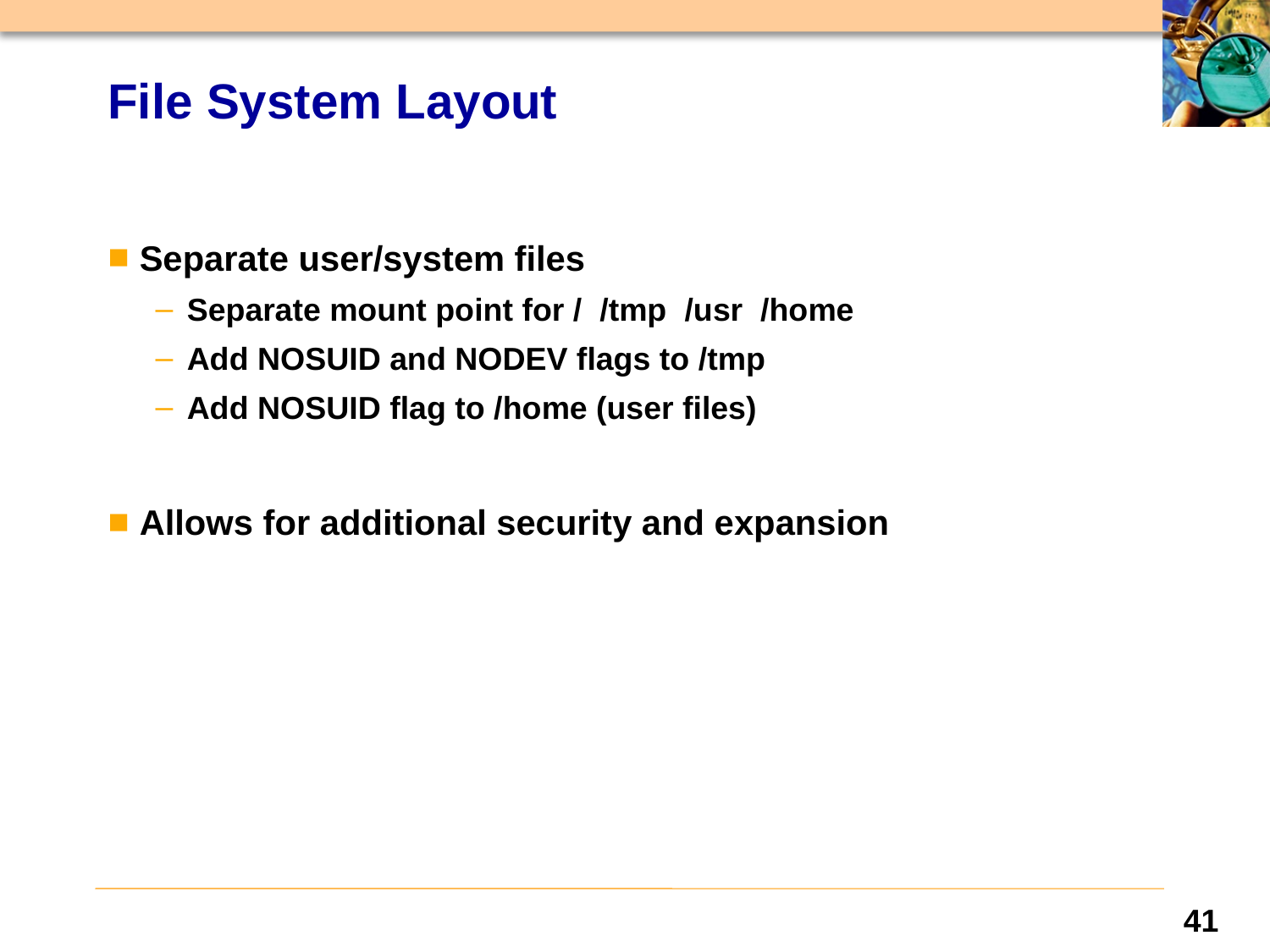

# File System Layout

Separate user/system files
Separate mount point for /  /tmp  /usr  /home
Add NOSUID and NODEV flags to /tmp
Add NOSUID flag to /home (user files)

Allows for additional security and expansion